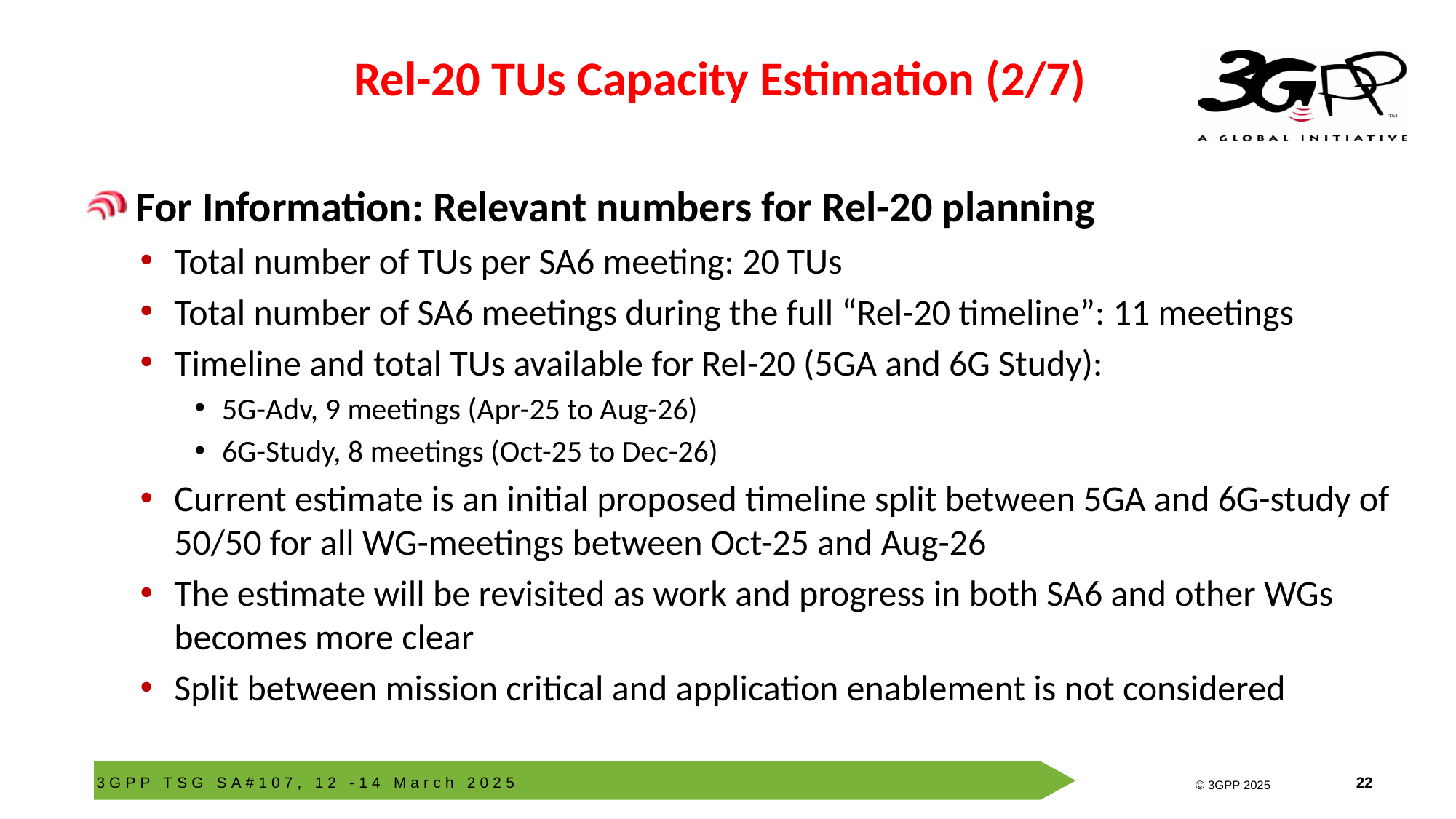

# Rel-20 TUs Capacity Estimation (2/7)
 For Information: Relevant numbers for Rel-20 planning
Total number of TUs per SA6 meeting: 20 TUs
Total number of SA6 meetings during the full “Rel-20 timeline”: 11 meetings
Timeline and total TUs available for Rel-20 (5GA and 6G Study):
5G-Adv, 9 meetings (Apr-25 to Aug-26)
6G-Study, 8 meetings (Oct-25 to Dec-26)
Current estimate is an initial proposed timeline split between 5GA and 6G-study of 50/50 for all WG-meetings between Oct-25 and Aug-26
The estimate will be revisited as work and progress in both SA6 and other WGs becomes more clear
Split between mission critical and application enablement is not considered